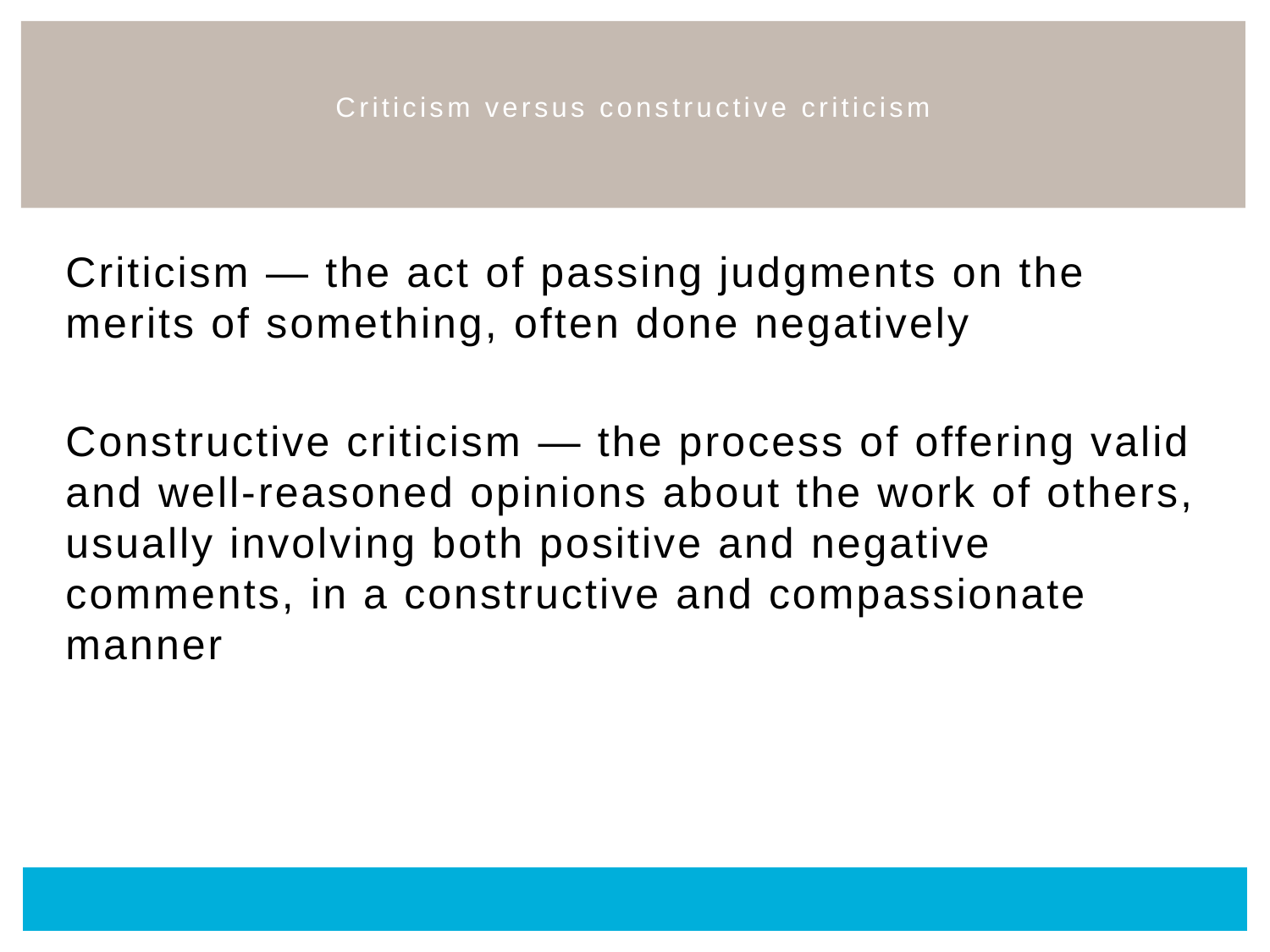

# Criticism versus constructive criticism
Criticism — the act of passing judgments on the merits of something, often done negatively

Constructive criticism — the process of offering valid and well-reasoned opinions about the work of others, usually involving both positive and negative comments, in a constructive and compassionate manner